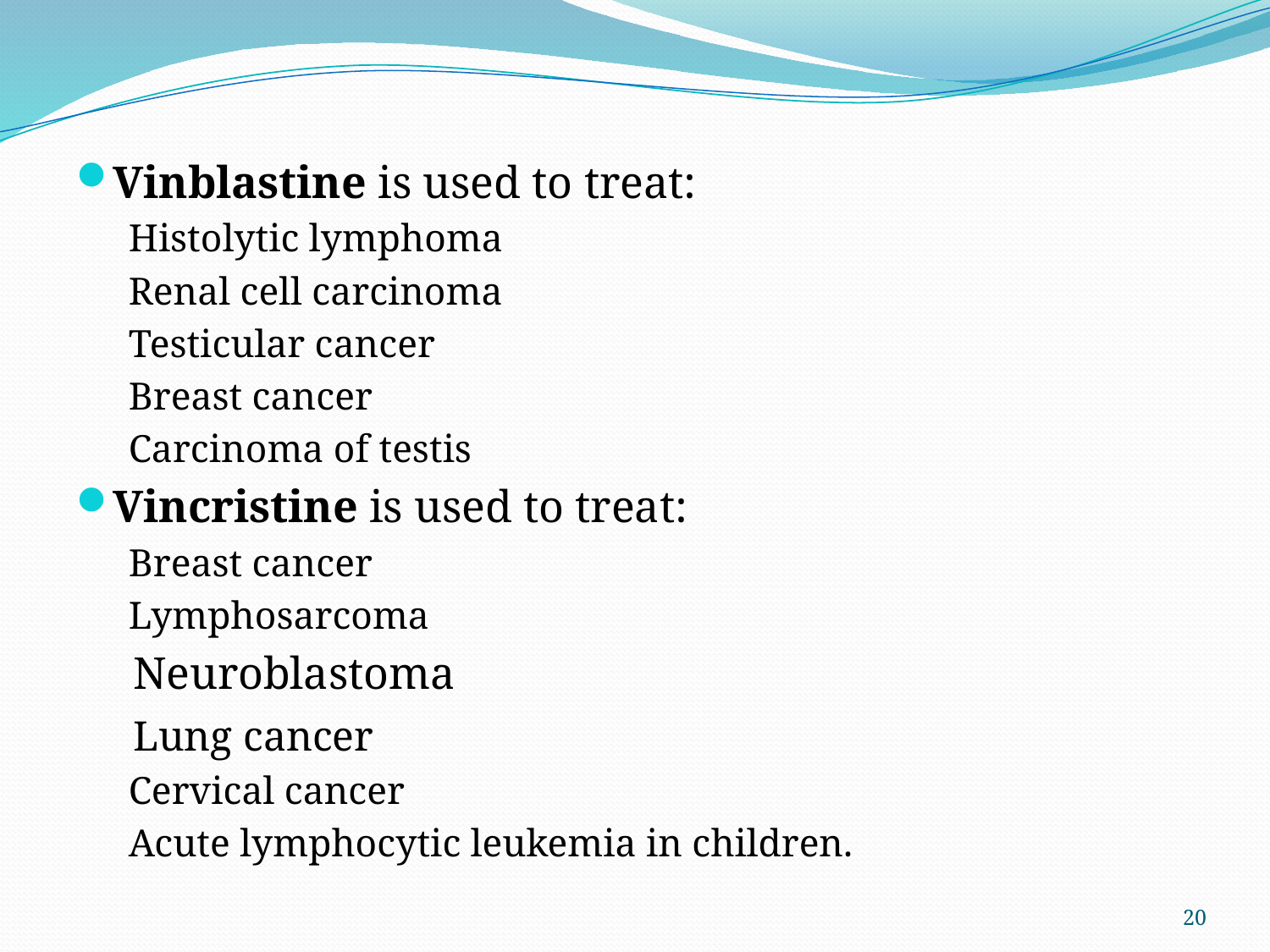

#
Vinblastine is used to treat:
Histolytic lymphoma
Renal cell carcinoma
Testicular cancer
Breast cancer
Carcinoma of testis
Vincristine is used to treat:
Breast cancer
Lymphosarcoma
     Neuroblastoma
     Lung cancer
Cervical cancer
Acute lymphocytic leukemia in children.

20